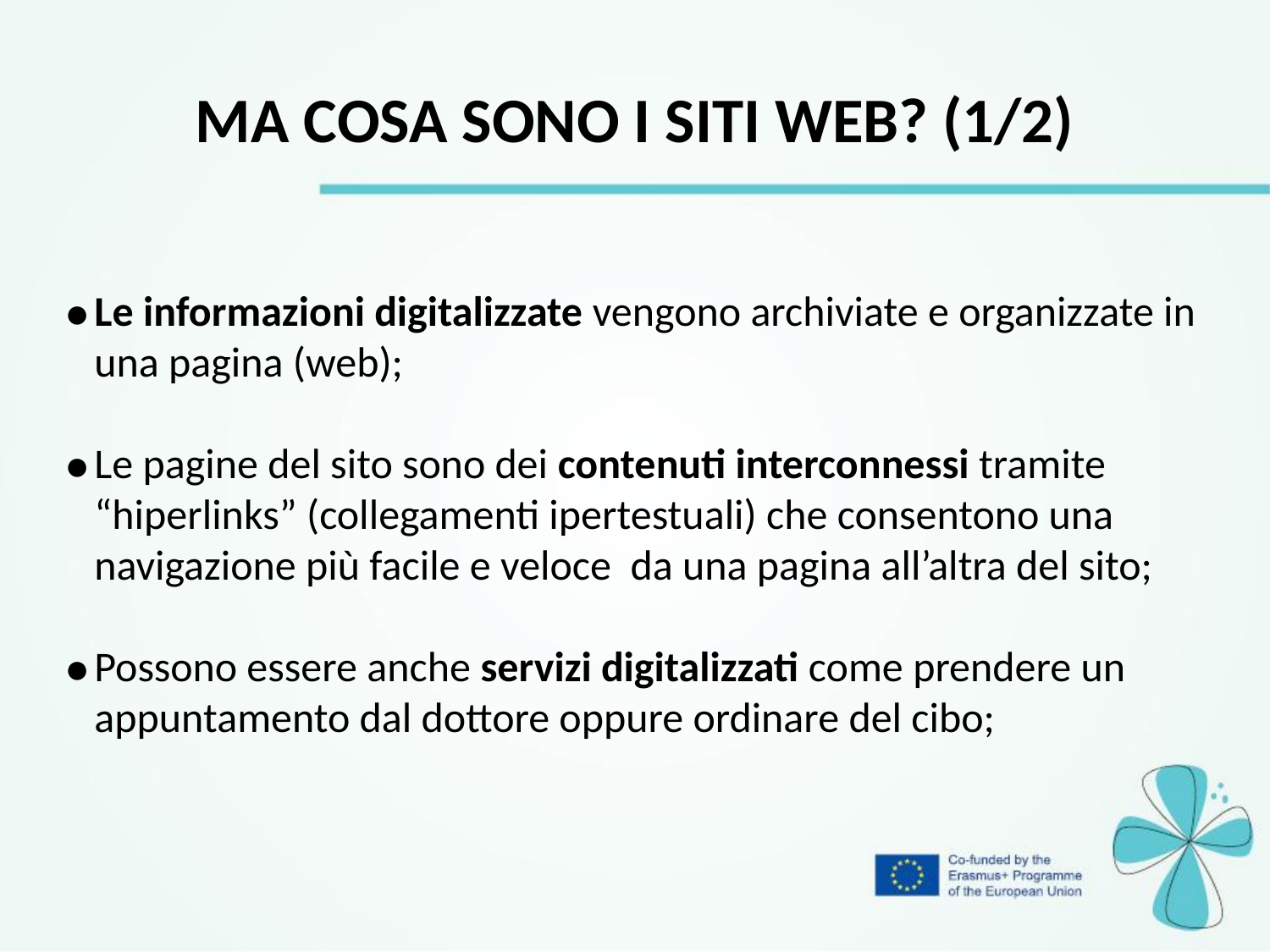

Ma cosa sono i siti web? (1/2)

Le informazioni digitalizzate vengono archiviate e organizzate in una pagina (web);

Le pagine del sito sono dei contenuti interconnessi tramite “hiperlinks” (collegamenti ipertestuali) che consentono una navigazione più facile e veloce  da una pagina all’altra del sito;

Possono essere anche servizi digitalizzati come prendere un appuntamento dal dottore oppure ordinare del cibo;